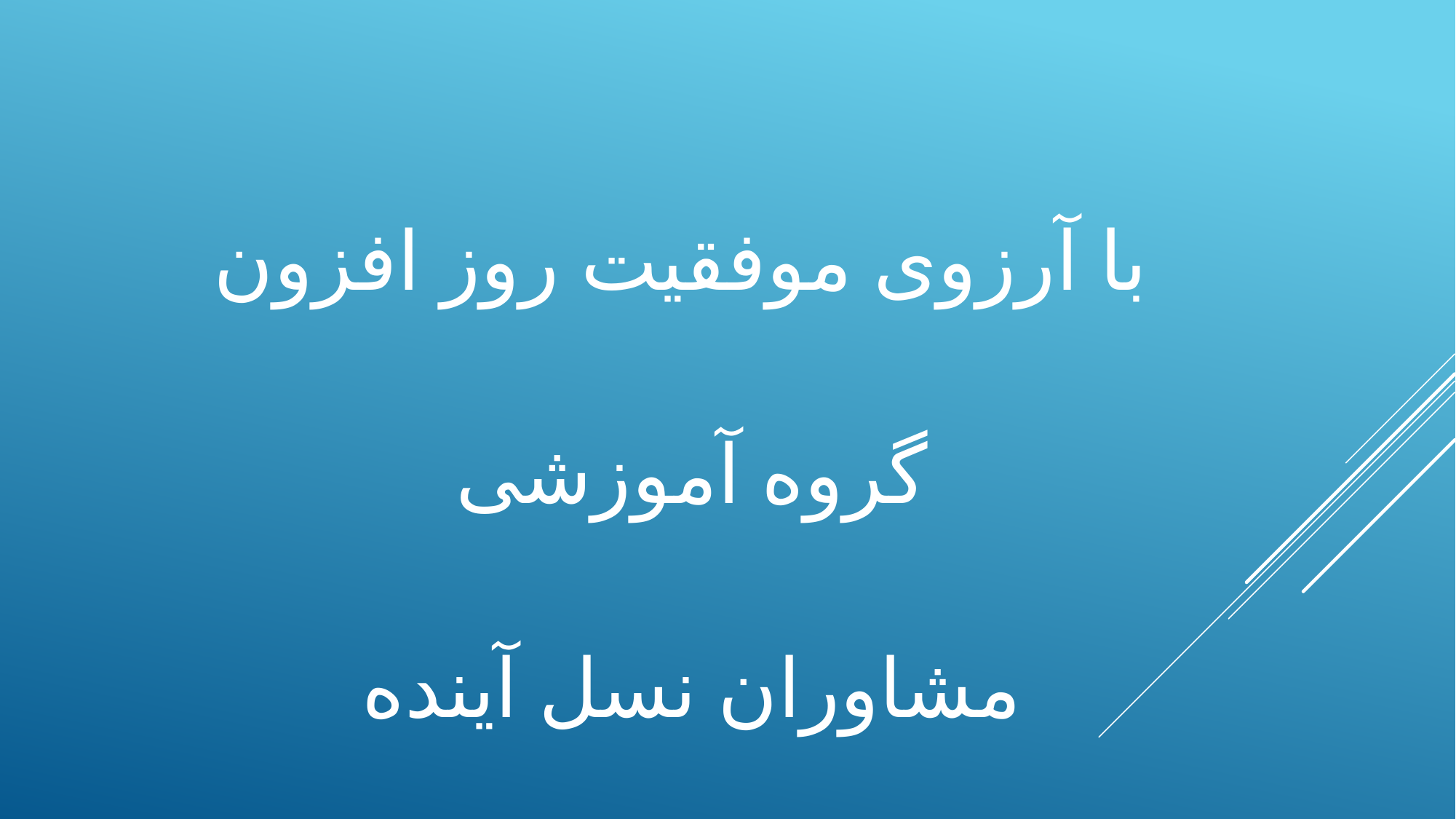

# با آرزوی موفقیت روز افزون گروه آموزشی مشاوران نسل آینده